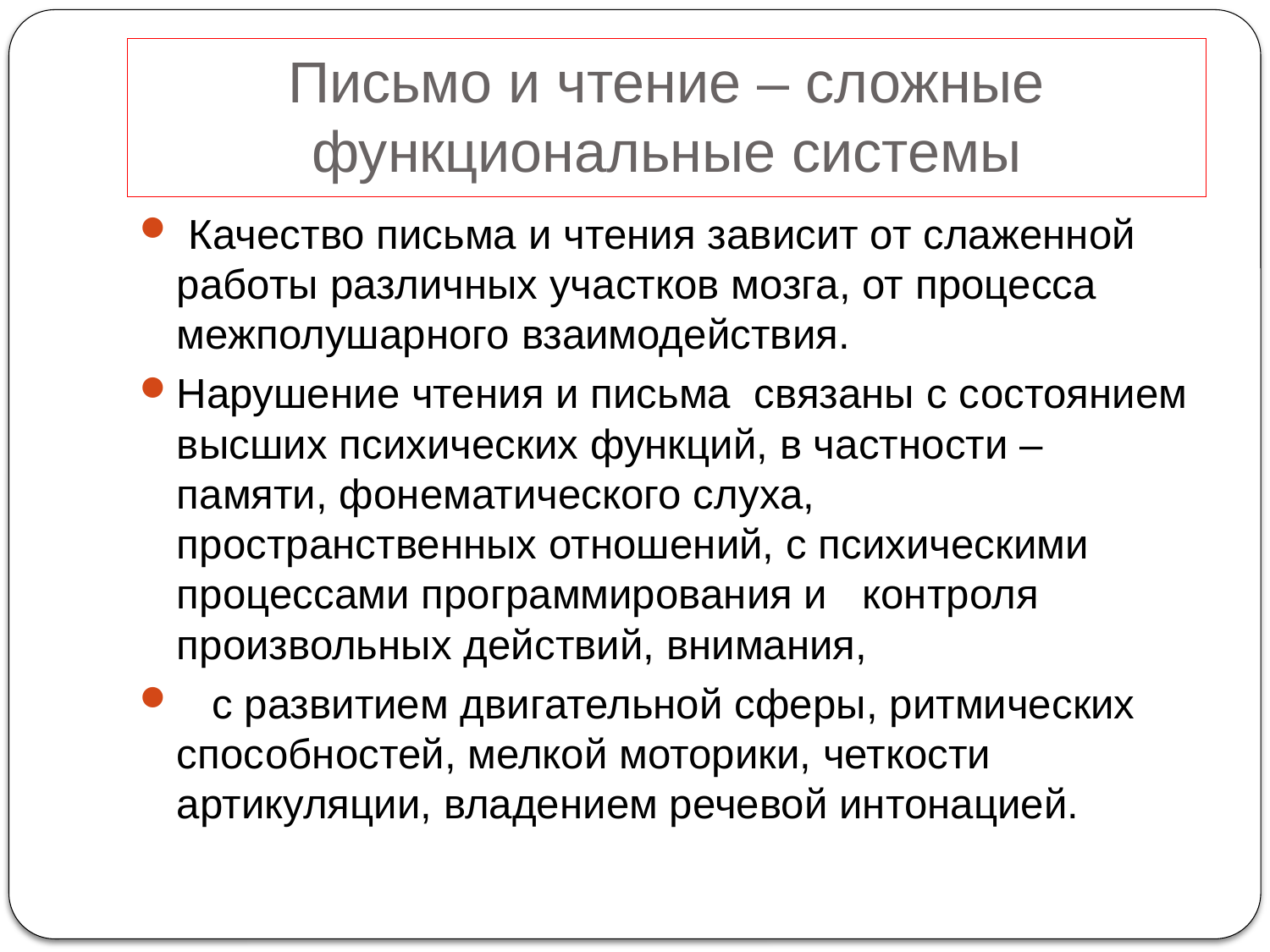

# Письмо и чтение – сложные функциональные системы
 Качество письма и чтения зависит от слаженной работы различных участков мозга, от процесса межполушарного взаимодействия.
Нарушение чтения и письма  связаны с состоянием высших психических функций, в частности –памяти, фонематического слуха,  пространственных отношений, с психическими процессами программирования и   контроля произвольных действий, внимания,
   с развитием двигательной сферы, ритмических способностей, мелкой моторики, четкости артикуляции, владением речевой интонацией.